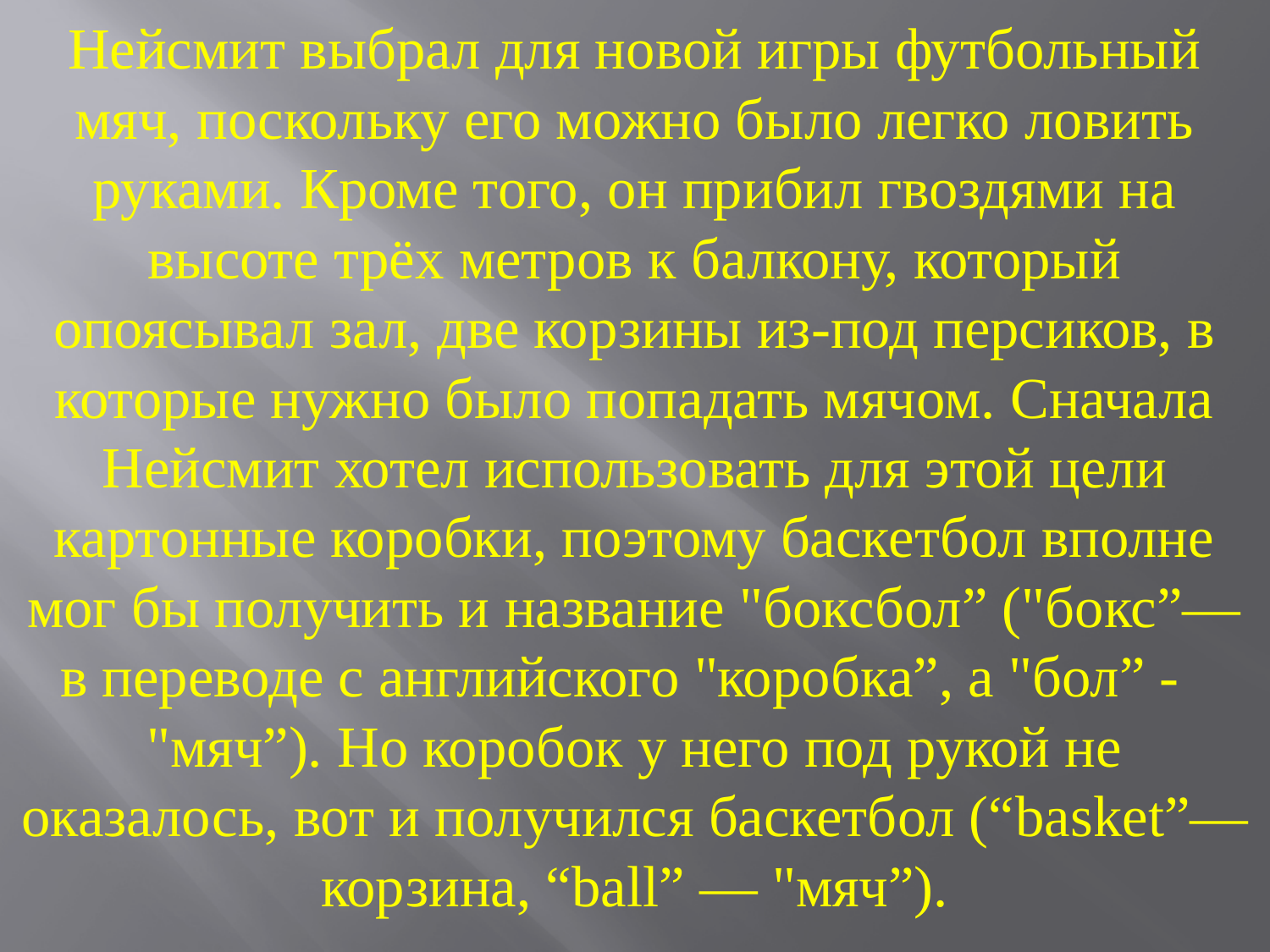

Нейсмит выбрал для новой игры футбольный мяч, поскольку его можно было легко ловить руками. Кроме того, он прибил гвоздями на высоте трёх метров к балкону, который опоясывал зал, две корзины из-под персиков, в которые нужно было попадать мячом. Сначала Нейсмит хотел использовать для этой цели картонные коробки, поэтому баскетбол вполне мог бы получить и название "боксбол” ("бокс”— в переводе с английского "коробка”, а "бол” -   "мяч”). Но коробок у него под рукой не оказалось, вот и получился баскетбол (“basket”— корзина, “ball” — "мяч”).